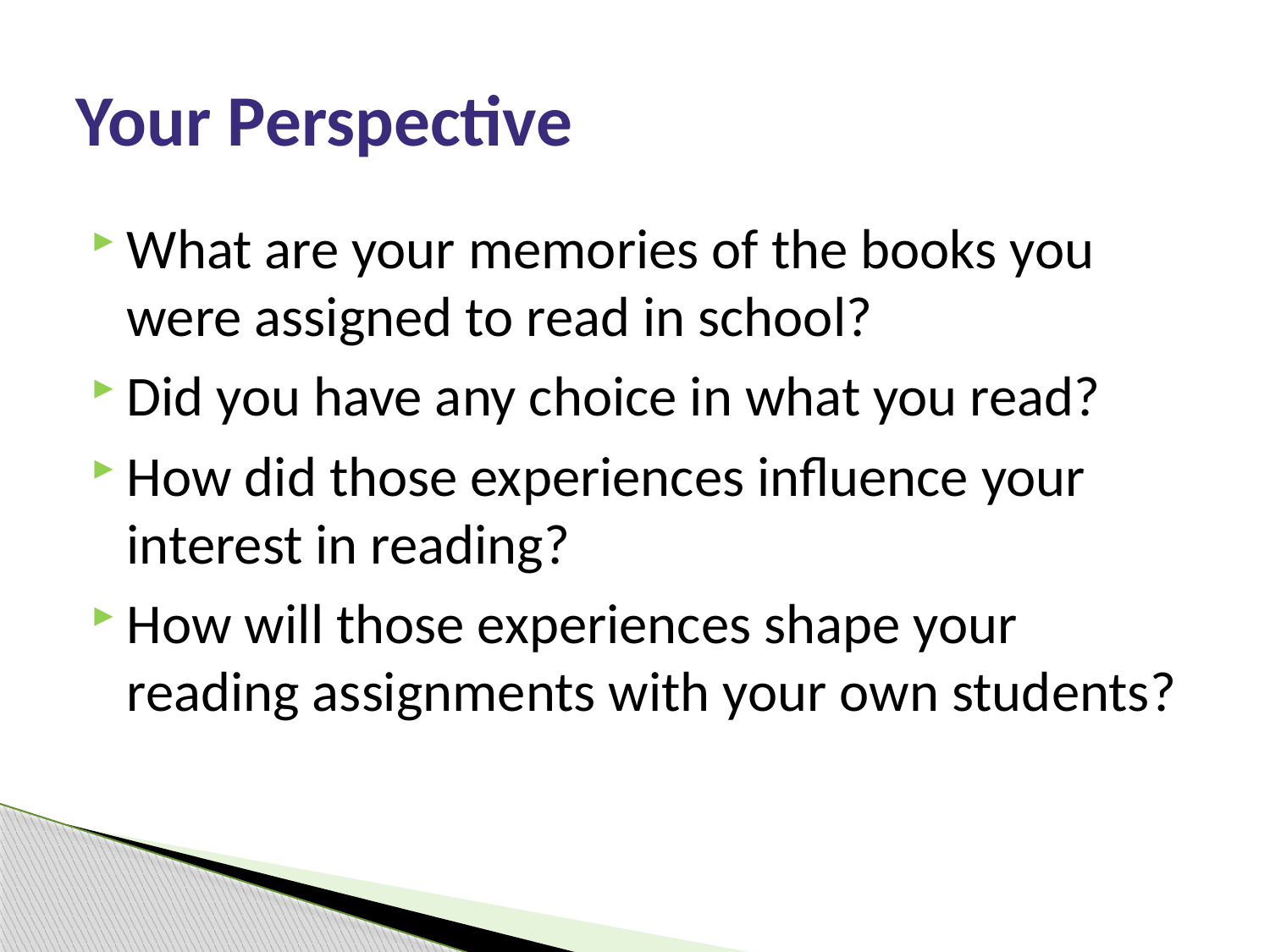

# Your Perspective
What are your memories of the books you were assigned to read in school?
Did you have any choice in what you read?
How did those experiences influence your interest in reading?
How will those experiences shape your reading assignments with your own students?